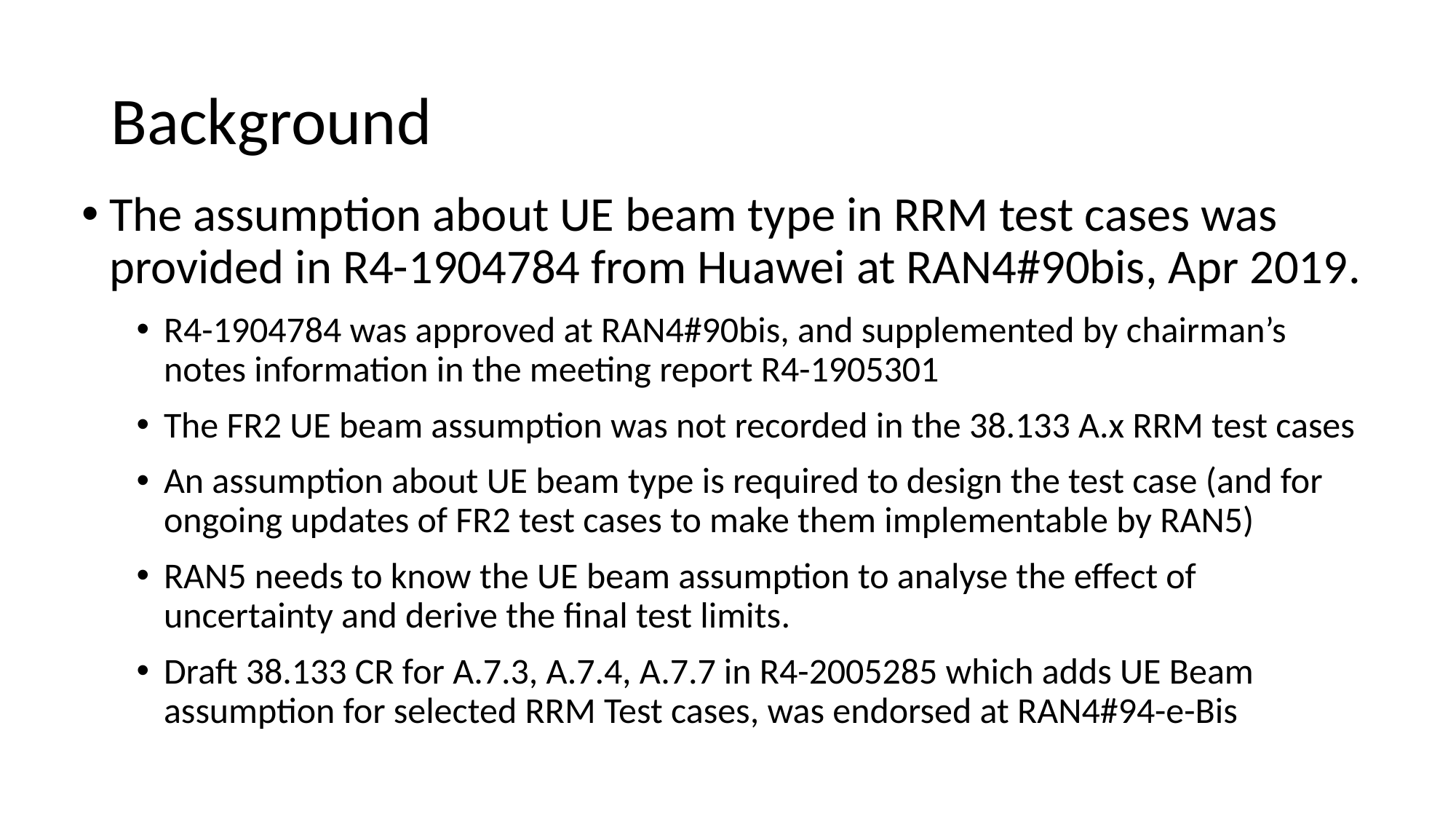

# Background
The assumption about UE beam type in RRM test cases was provided in R4-1904784 from Huawei at RAN4#90bis, Apr 2019.
R4-1904784 was approved at RAN4#90bis, and supplemented by chairman’s notes information in the meeting report R4-1905301
The FR2 UE beam assumption was not recorded in the 38.133 A.x RRM test cases
An assumption about UE beam type is required to design the test case (and for ongoing updates of FR2 test cases to make them implementable by RAN5)
RAN5 needs to know the UE beam assumption to analyse the effect of uncertainty and derive the final test limits.
Draft 38.133 CR for A.7.3, A.7.4, A.7.7 in R4-2005285 which adds UE Beam assumption for selected RRM Test cases, was endorsed at RAN4#94-e-Bis